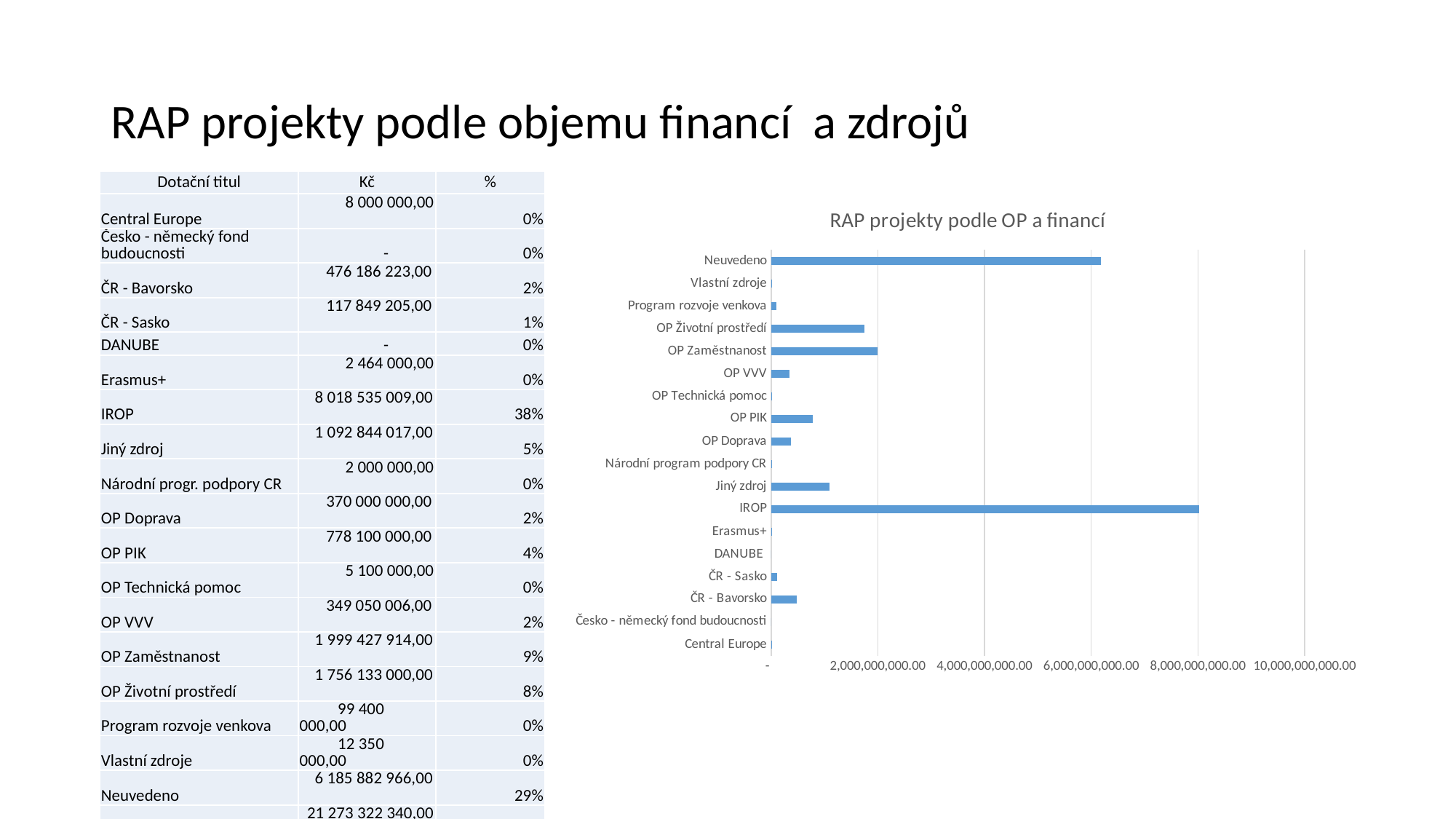

# RAP projekty podle objemu financí  a zdrojů
| Dotační titul | Kč | % |
| --- | --- | --- |
| Central Europe | 8 000 000,00 | 0% |
| Česko - německý fond budoucnosti | - | 0% |
| ČR - Bavorsko | 476 186 223,00 | 2% |
| ČR - Sasko | 117 849 205,00 | 1% |
| DANUBE | - | 0% |
| Erasmus+ | 2 464 000,00 | 0% |
| IROP | 8 018 535 009,00 | 38% |
| Jiný zdroj | 1 092 844 017,00 | 5% |
| Národní progr. podpory CR | 2 000 000,00 | 0% |
| OP Doprava | 370 000 000,00 | 2% |
| OP PIK | 778 100 000,00 | 4% |
| OP Technická pomoc | 5 100 000,00 | 0% |
| OP VVV | 349 050 006,00 | 2% |
| OP Zaměstnanost | 1 999 427 914,00 | 9% |
| OP Životní prostředí | 1 756 133 000,00 | 8% |
| Program rozvoje venkova | 99 400 000,00 | 0% |
| Vlastní zdroje | 12 350 000,00 | 0% |
| Neuvedeno | 6 185 882 966,00 | 29% |
| Celkem | 21 273 322 340,00 | 100% |

### Chart: RAP projekty podle OP a financí

| Category |  |
|---|---|
| Central Europe | 8000000.0 |
| Česko - německý fond budoucnosti | 0.0 |
| ČR - Bavorsko | 476186223.0 |
| ČR - Sasko | 117849205.0 |
| DANUBE  | 0.0 |
| Erasmus+ | 2464000.0 |
| IROP | 8018535009.0 |
| Jiný zdroj | 1092844017.0 |
| Národní program podpory CR | 2000000.0 |
| OP Doprava | 370000000.0 |
| OP PIK | 778100000.0 |
| OP Technická pomoc | 5100000.0 |
| OP VVV | 349050006.0 |
| OP Zaměstnanost | 1999427914.0 |
| OP Životní prostředí | 1756133000.0 |
| Program rozvoje venkova | 99400000.0 |
| Vlastní zdroje | 12350000.0 |
| Neuvedeno | 6185882966.0 |